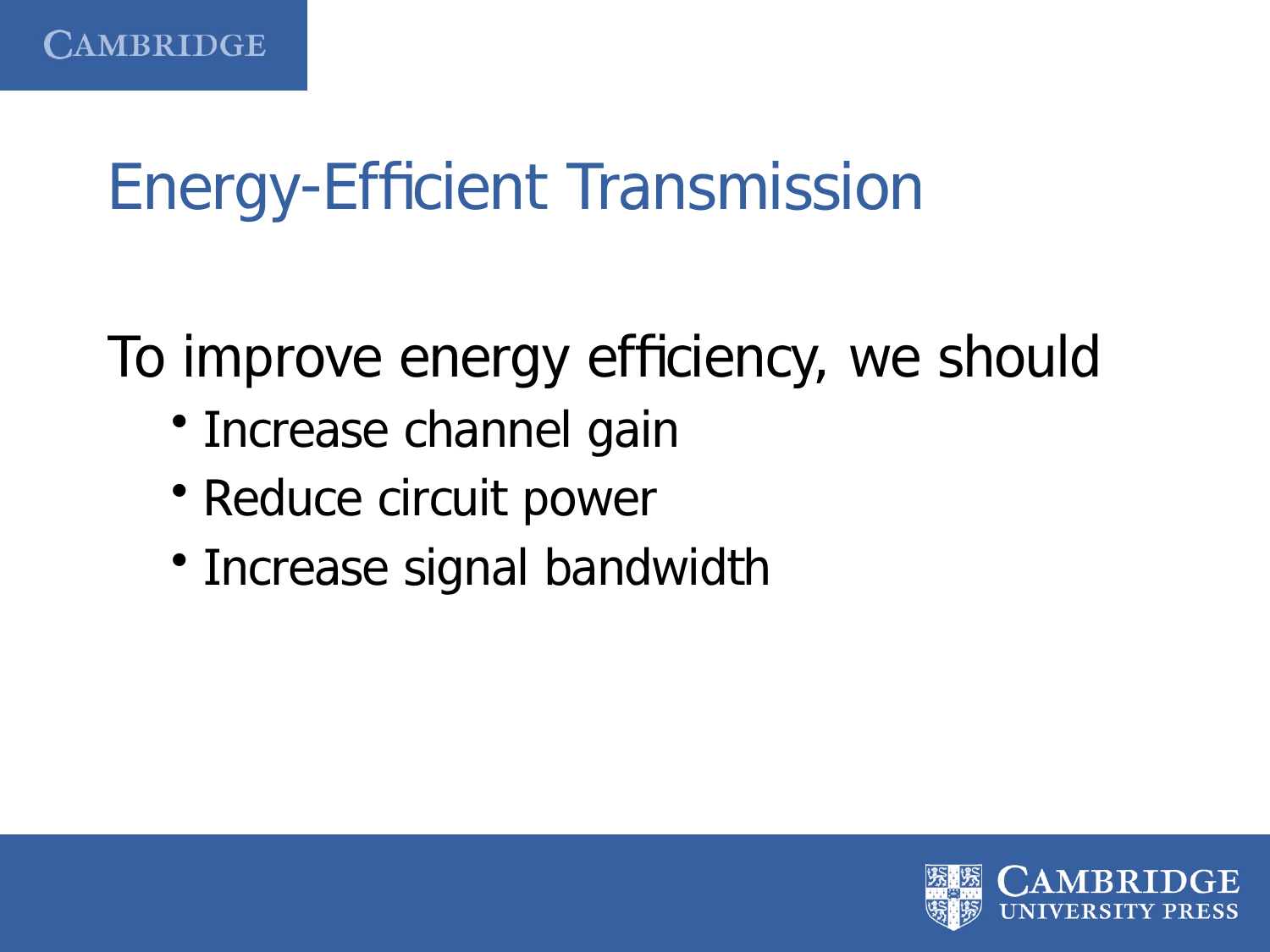

# Energy-Efficient Transmission
To improve energy efficiency, we should
Increase channel gain
Reduce circuit power
Increase signal bandwidth